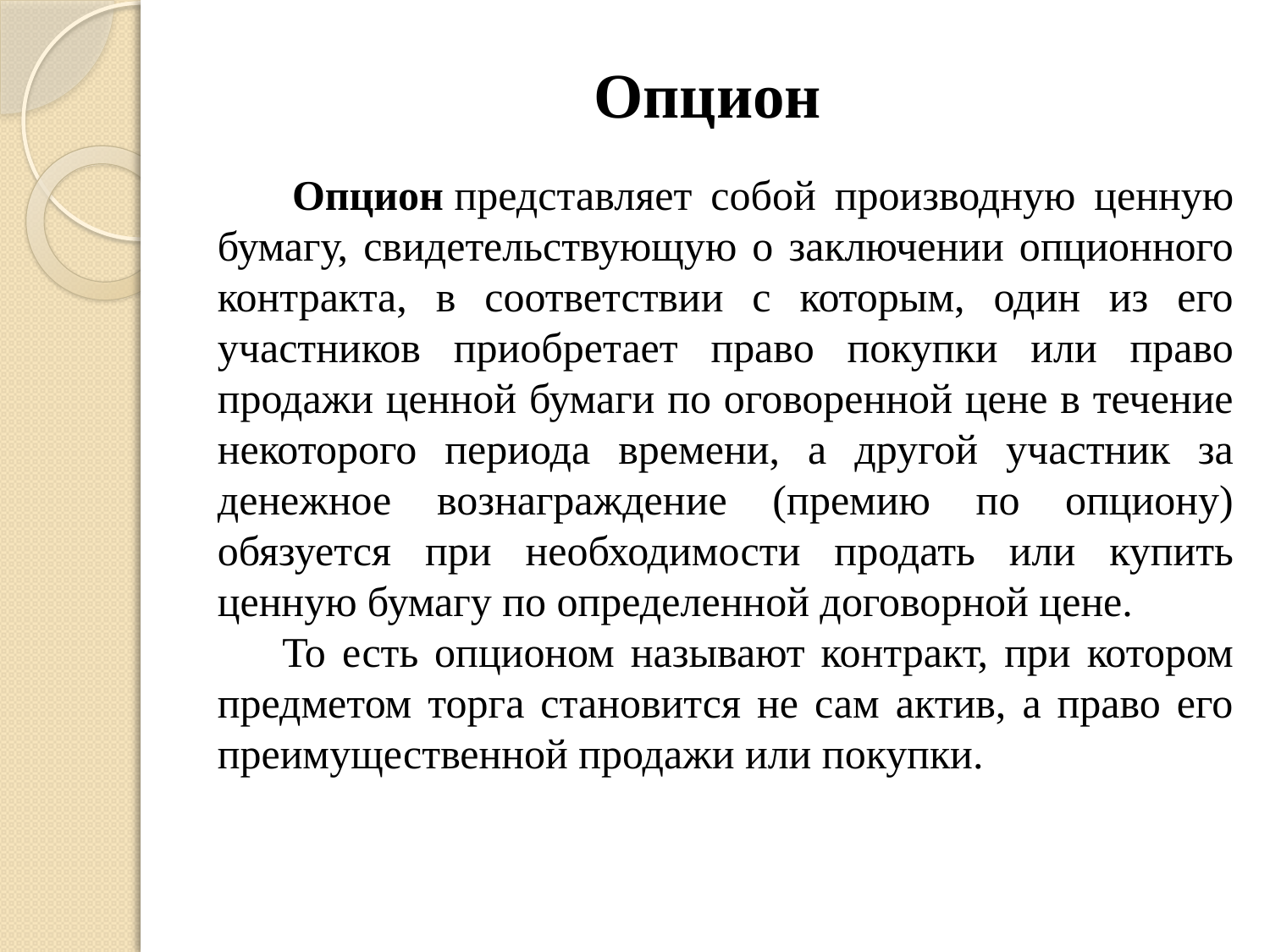

# Опцион
    Опцион представляет собой производную ценную бумагу, свидетельствующую о заключении опционного контракта, в соответствии с которым, один из его участников приобретает право покупки или право продажи ценной бумаги по оговоренной цене в течение некоторого периода времени, а другой участник за денежное вознаграждение (премию по опциону) обязуется при необходимости продать или купить ценную бумагу по определенной договорной цене.
    То есть опционом называют контракт, при котором предметом торга становится не сам актив, а право его преимущественной продажи или покупки.